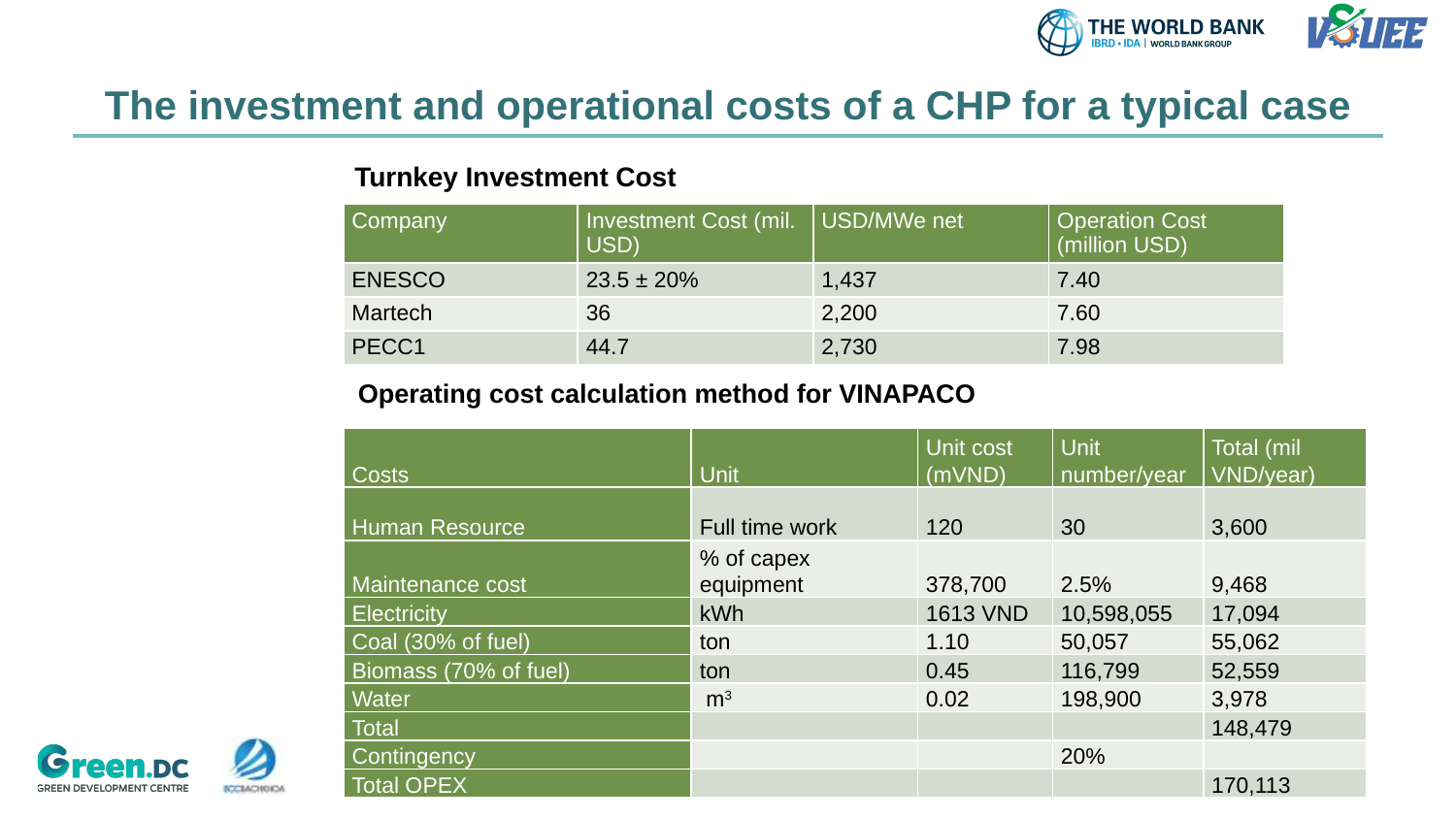

# The investment and operational costs of a CHP for a typical case
Turnkey Investment Cost
| Company | Investment Cost (mil. USD) | USD/MWe net | Operation Cost (million USD) |
| --- | --- | --- | --- |
| ENESCO | 23.5 ± 20% | 1,437 | 7.40 |
| Martech | 36 | 2,200 | 7.60 |
| PECC1 | 44.7 | 2,730 | 7.98 |
Operating cost calculation method for VINAPACO
| Costs | Unit | Unit cost (mVND) | Unit number/year | Total (mil VND/year) |
| --- | --- | --- | --- | --- |
| Human Resource | Full time work | 120 | 30 | 3,600 |
| Maintenance cost | % of capex equipment | 378,700 | 2.5% | 9,468 |
| Electricity | kWh | 1613 VND | 10,598,055 | 17,094 |
| Coal (30% of fuel) | ton | 1.10 | 50,057 | 55,062 |
| Biomass (70% of fuel) | ton | 0.45 | 116,799 | 52,559 |
| Water | m3 | 0.02 | 198,900 | 3,978 |
| Total |  |  |  | 148,479 |
| Contingency |  |  | 20% |  |
| Total OPEX |  |  |  | 170,113 |